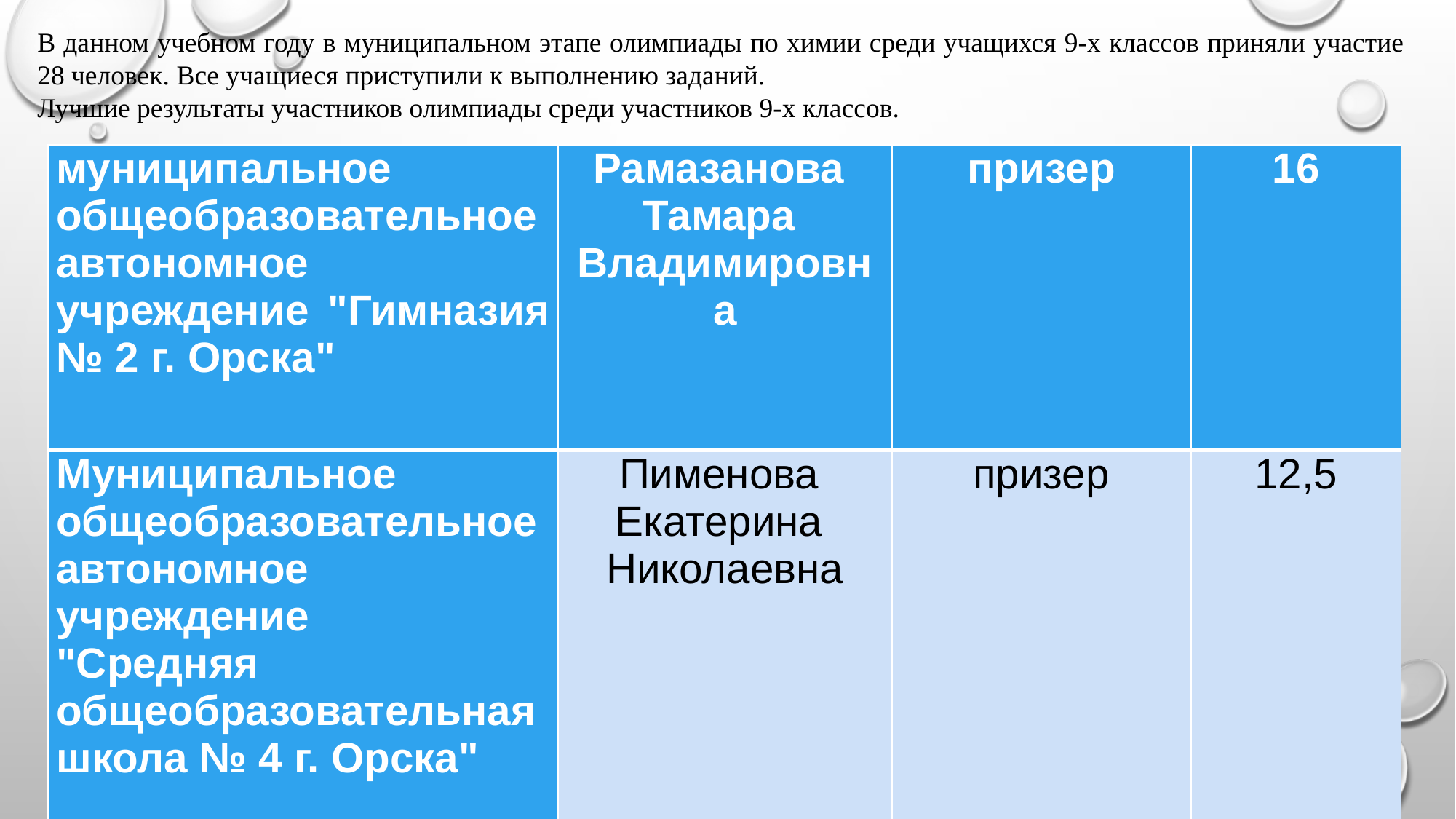

В данном учебном году в муниципальном этапе олимпиады по химии среди учащихся 9-х классов приняли участие 28 человек. Все учащиеся приступили к выполнению заданий.
Лучшие результаты участников олимпиады среди участников 9-х классов.
| муниципальное общеобразовательное автономное учреждение "Гимназия № 2 г. Орска" | Рамазанова Тамара Владимировна | призер | 16 |
| --- | --- | --- | --- |
| Муниципальное общеобразовательное автономное учреждение "Средняя общеобразовательная школа № 4 г. Орска" | Пименова Екатерина Николаевна | призер | 12,5 |